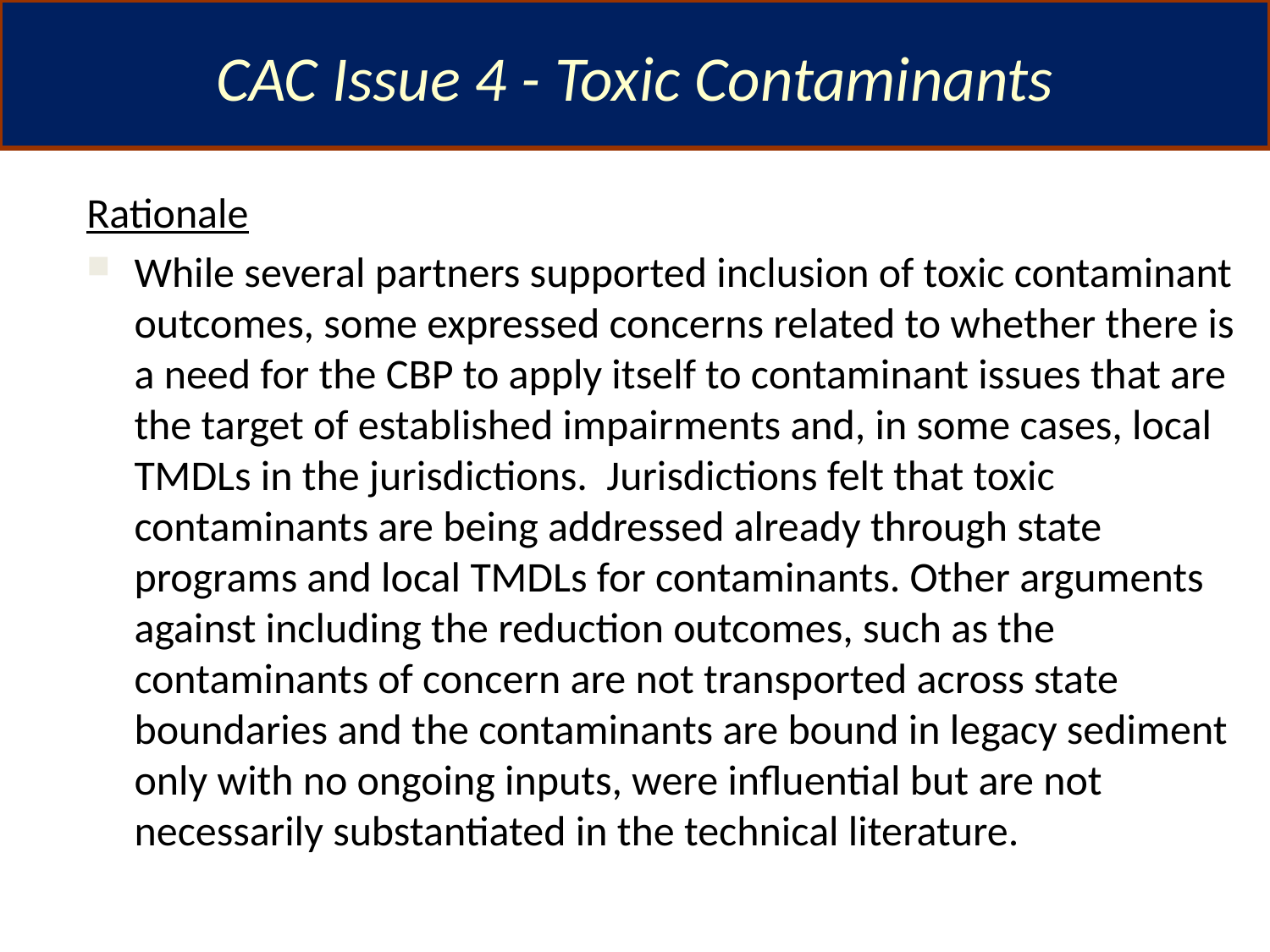

CAC Issue 4 - Toxic Contaminants
Rationale
While several partners supported inclusion of toxic contaminant outcomes, some expressed concerns related to whether there is a need for the CBP to apply itself to contaminant issues that are the target of established impairments and, in some cases, local TMDLs in the jurisdictions.  Jurisdictions felt that toxic contaminants are being addressed already through state programs and local TMDLs for contaminants. Other arguments against including the reduction outcomes, such as the contaminants of concern are not transported across state boundaries and the contaminants are bound in legacy sediment only with no ongoing inputs, were influential but are not necessarily substantiated in the technical literature.